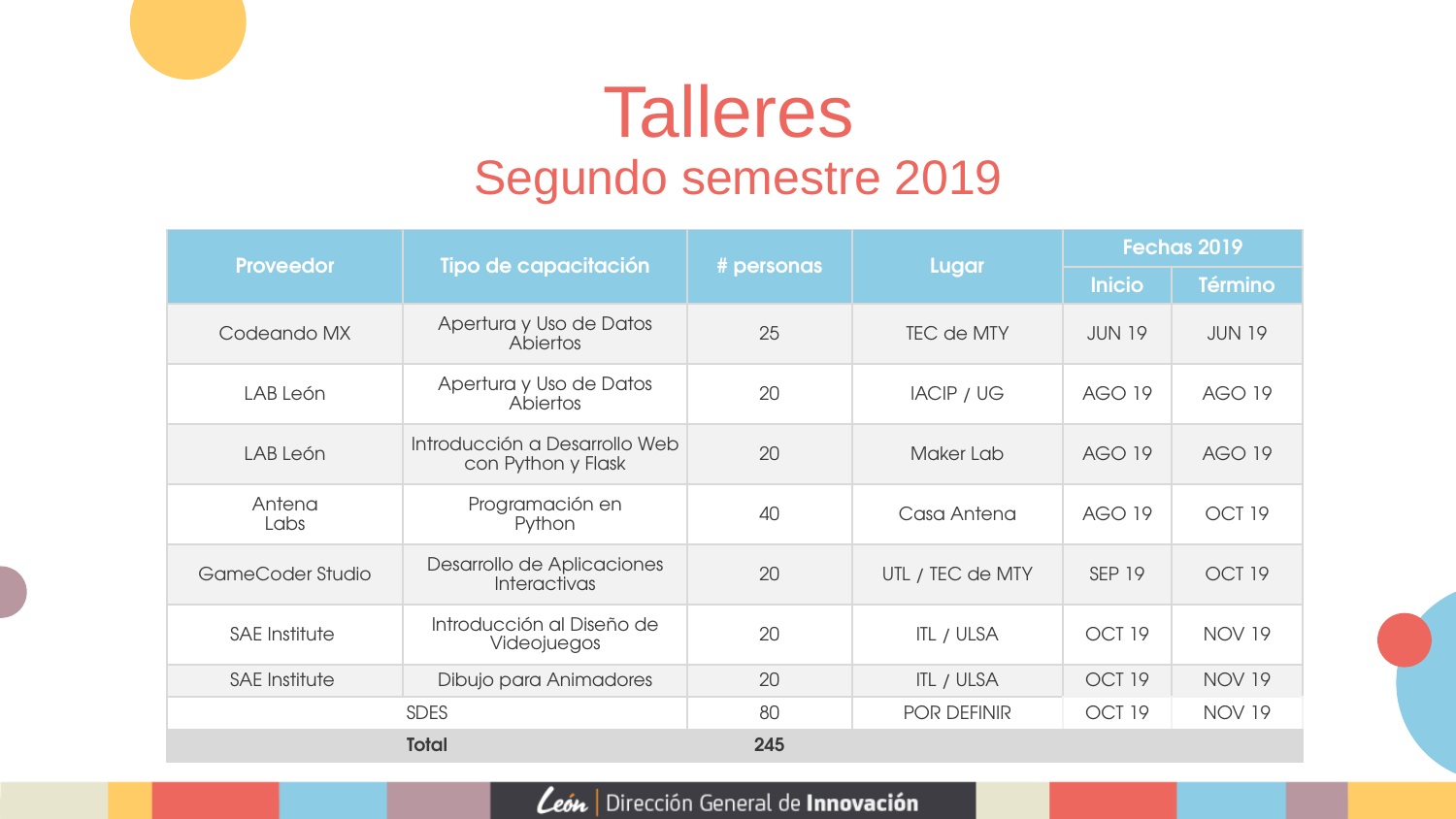

Talleres
Segundo semestre 2019
| Proveedor | Tipo de capacitación | # personas | Lugar | Fechas 2019 |  |
| --- | --- | --- | --- | --- | --- |
|  |  |  |  | Inicio | Término |
| Codeando MX | Apertura y Uso de Datos Abiertos | 25 | TEC de MTY | JUN 19 | JUN 19 |
| LAB León | Apertura y Uso de Datos Abiertos | 20 | IACIP / UG | AGO 19 | AGO 19 |
| LAB León | Introducción a Desarrollo Web con Python y Flask | 20 | Maker Lab | AGO 19 | AGO 19 |
| Antena Labs | Programación en Python | 40 | Casa Antena | AGO 19 | OCT 19 |
| GameCoder Studio | Desarrollo de Aplicaciones Interactivas | 20 | UTL / TEC de MTY | SEP 19 | OCT 19 |
| SAE Institute | Introducción al Diseño de Videojuegos | 20 | ITL / ULSA | OCT 19 | NOV 19 |
| SAE Institute | Dibujo para Animadores | 20 | ITL / ULSA | OCT 19 | NOV 19 |
| SDES |  | 80 | POR DEFINIR | OCT 19 | NOV 19 |
| Total |  | 245 |  |  |  |